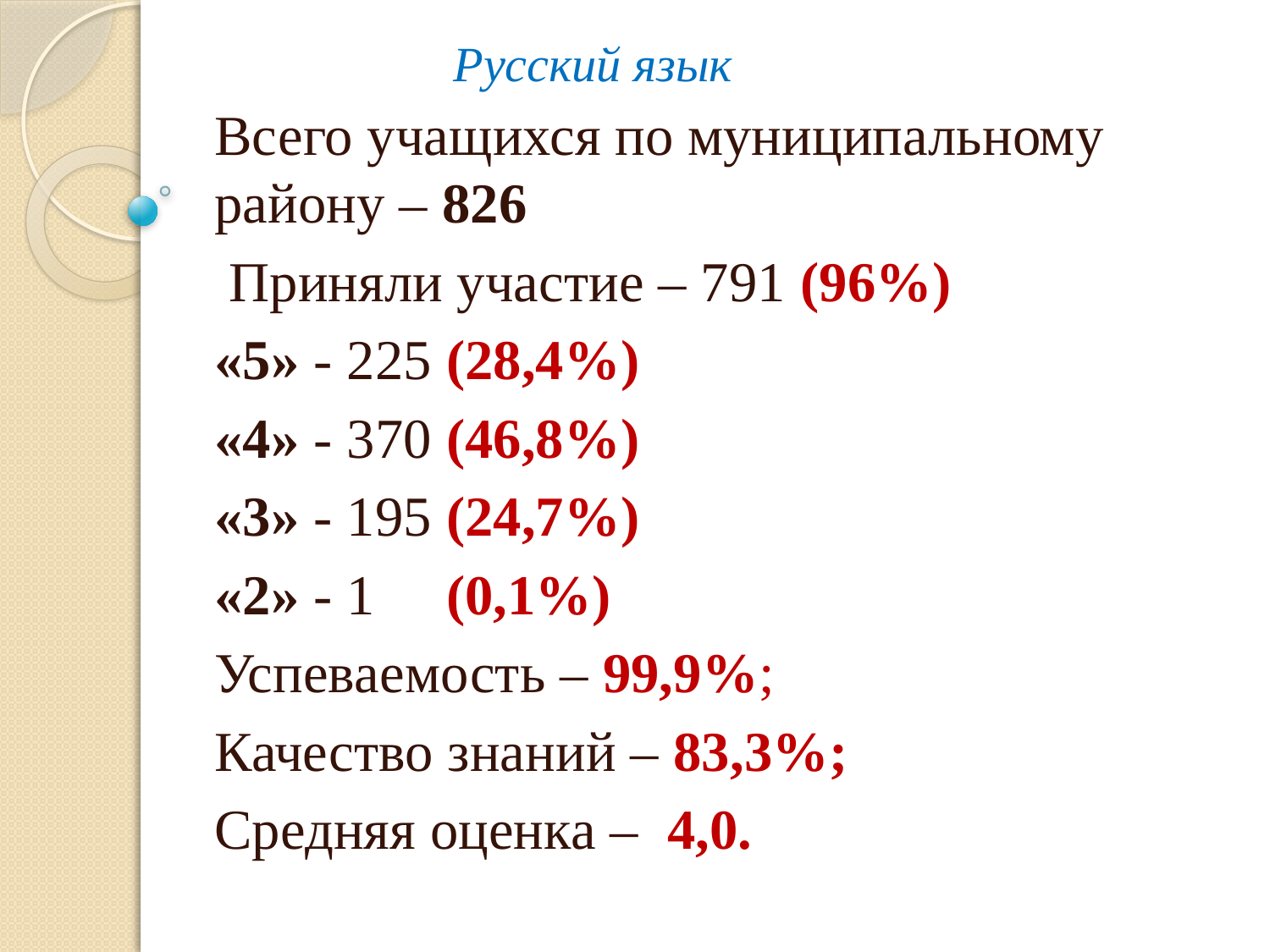

# Русский язык
Всего учащихся по муниципальному району – 826
 Приняли участие – 791 (96%)
«5» - 225 (28,4%)
«4» - 370 (46,8%)
«3» - 195 (24,7%)
«2» - 1     (0,1%)
Успеваемость – 99,9%;
Качество знаний – 83,3%;
Средняя оценка –  4,0.